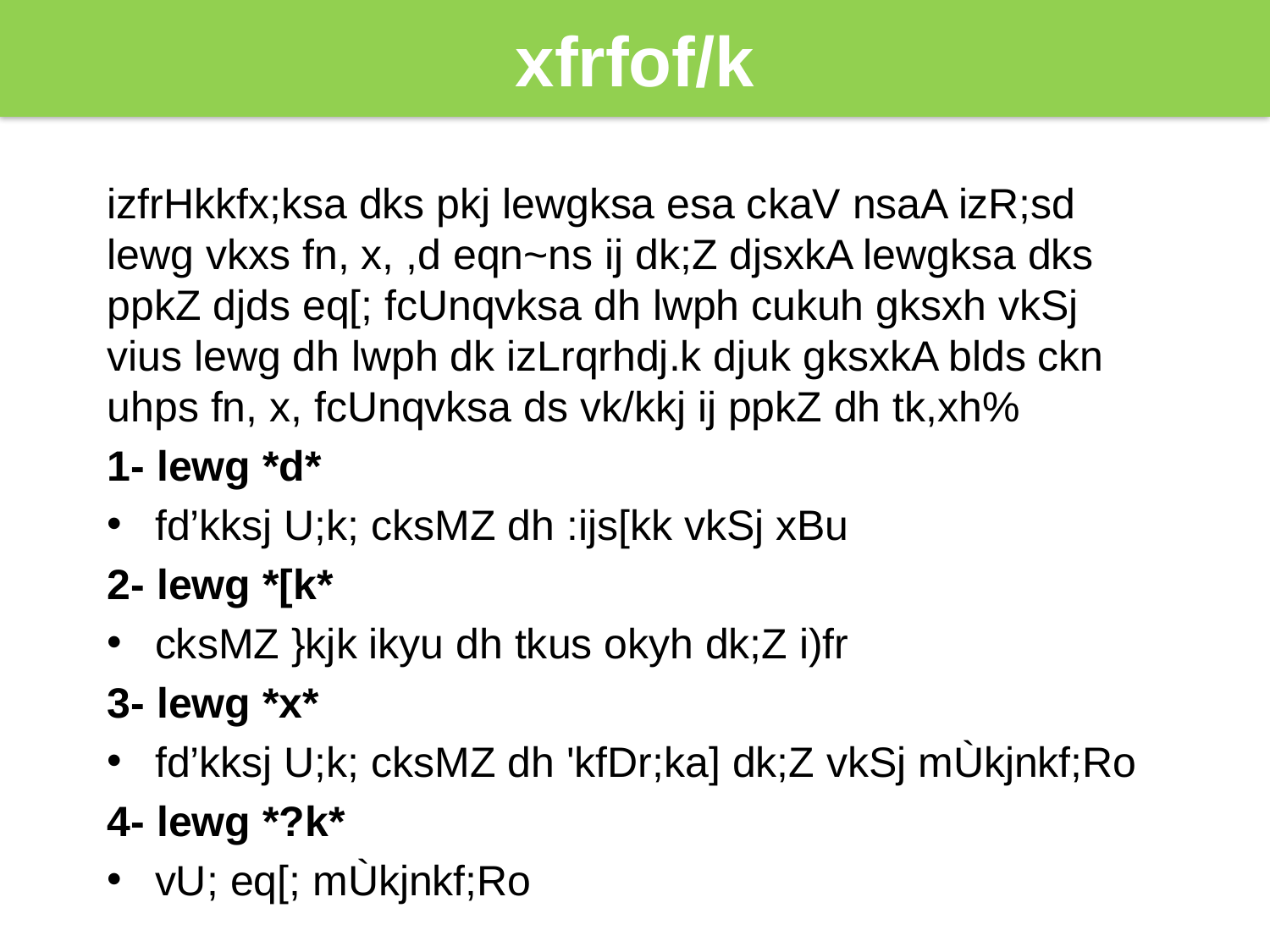

xfrfof/k
izfrHkkfx;ksa dks pkj lewgksa esa ckaV nsaA izR;sd lewg vkxs fn, x, ,d eqn~ns ij dk;Z djsxkA lewgksa dks ppkZ djds eq[; fcUnqvksa dh lwph cukuh gksxh vkSj vius lewg dh lwph dk izLrqrhdj.k djuk gksxkA blds ckn uhps fn, x, fcUnqvksa ds vk/kkj ij ppkZ dh tk,xh%
1- lewg *d*
fd’kksj U;k; cksMZ dh :ijs[kk vkSj xBu
2- lewg *[k*
cksMZ }kjk ikyu dh tkus okyh dk;Z i)fr
3- lewg *x*
fd’kksj U;k; cksMZ dh 'kfDr;ka] dk;Z vkSj mÙkjnkf;Ro
4- lewg *?k*
vU; eq[; mÙkjnkf;Ro